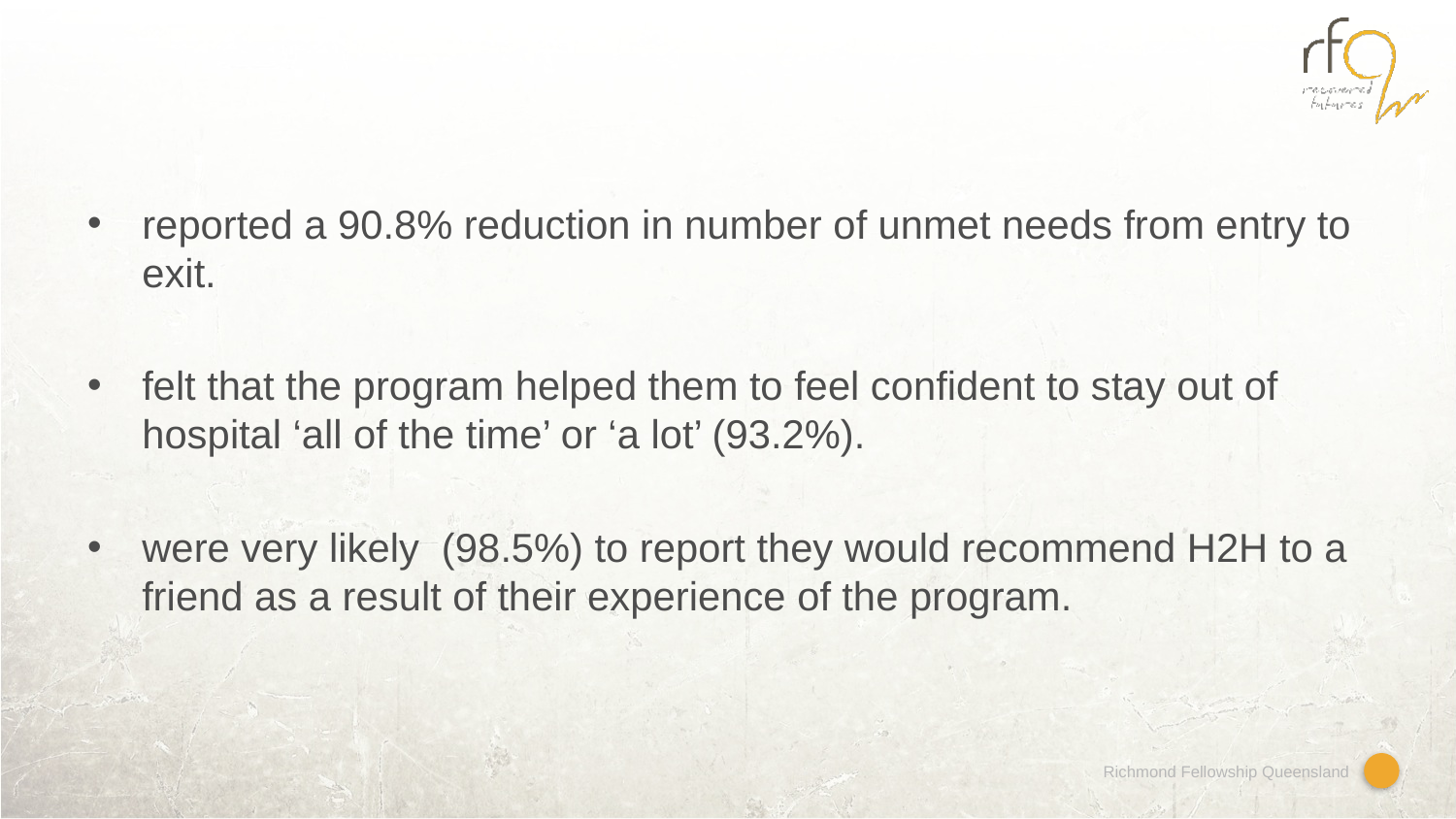

reported a 90.8% reduction in number of unmet needs from entry to exit.

felt that the program helped them to feel confident to stay out of hospital ‘all of the time’ or ‘a lot’ (93.2%).

were very likely  (98.5%) to report they would recommend H2H to a friend as a result of their experience of the program.